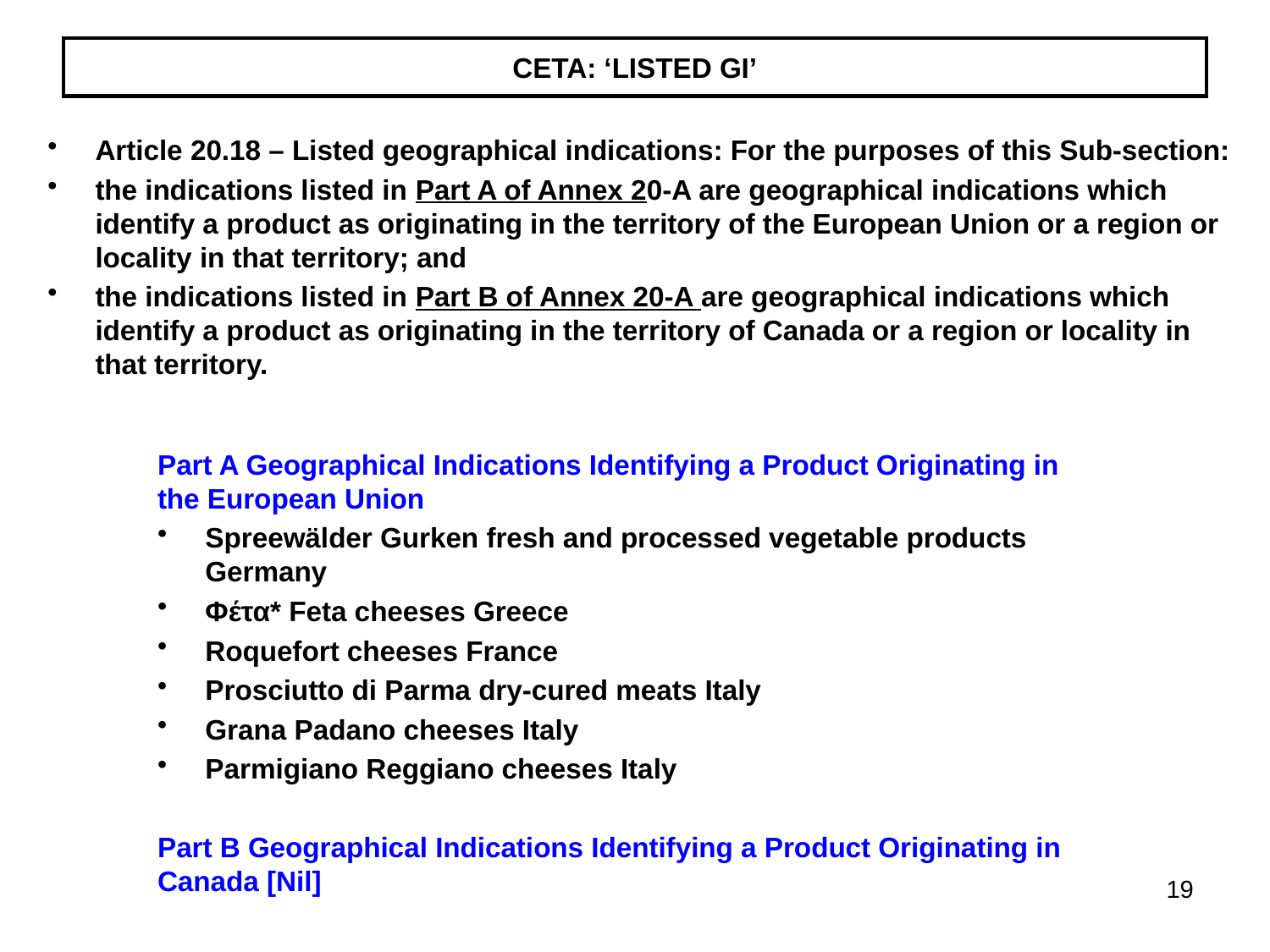

# CETA: ‘LISTED GI’
Article 20.18 – Listed geographical indications: For the purposes of this Sub-section:
the indications listed in Part A of Annex 20-A are geographical indications which identify a product as originating in the territory of the European Union or a region or locality in that territory; and
the indications listed in Part B of Annex 20-A are geographical indications which identify a product as originating in the territory of Canada or a region or locality in that territory.

Part A Geographical Indications Identifying a Product Originating in the European Union
Spreewälder Gurken fresh and processed vegetable products Germany
Φέτα* Feta cheeses Greece
Roquefort cheeses France
Prosciutto di Parma dry-cured meats Italy
Grana Padano cheeses Italy
Parmigiano Reggiano cheeses Italy

Part B Geographical Indications Identifying a Product Originating in Canada [Nil]
19